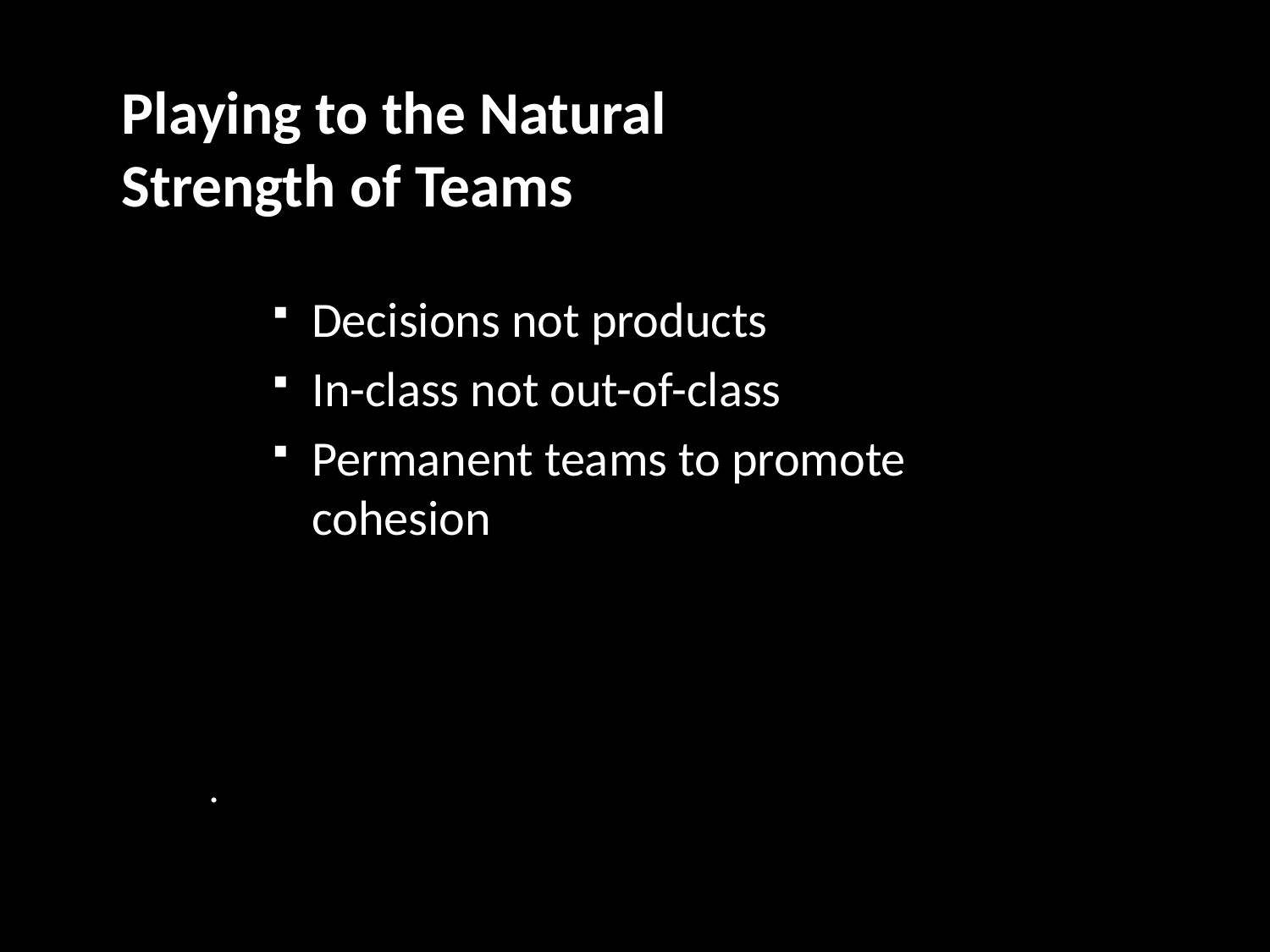

# Playing to the Natural Strength of Teams
Decisions not products
In-class not out-of-class
Permanent teams to promote cohesion

.